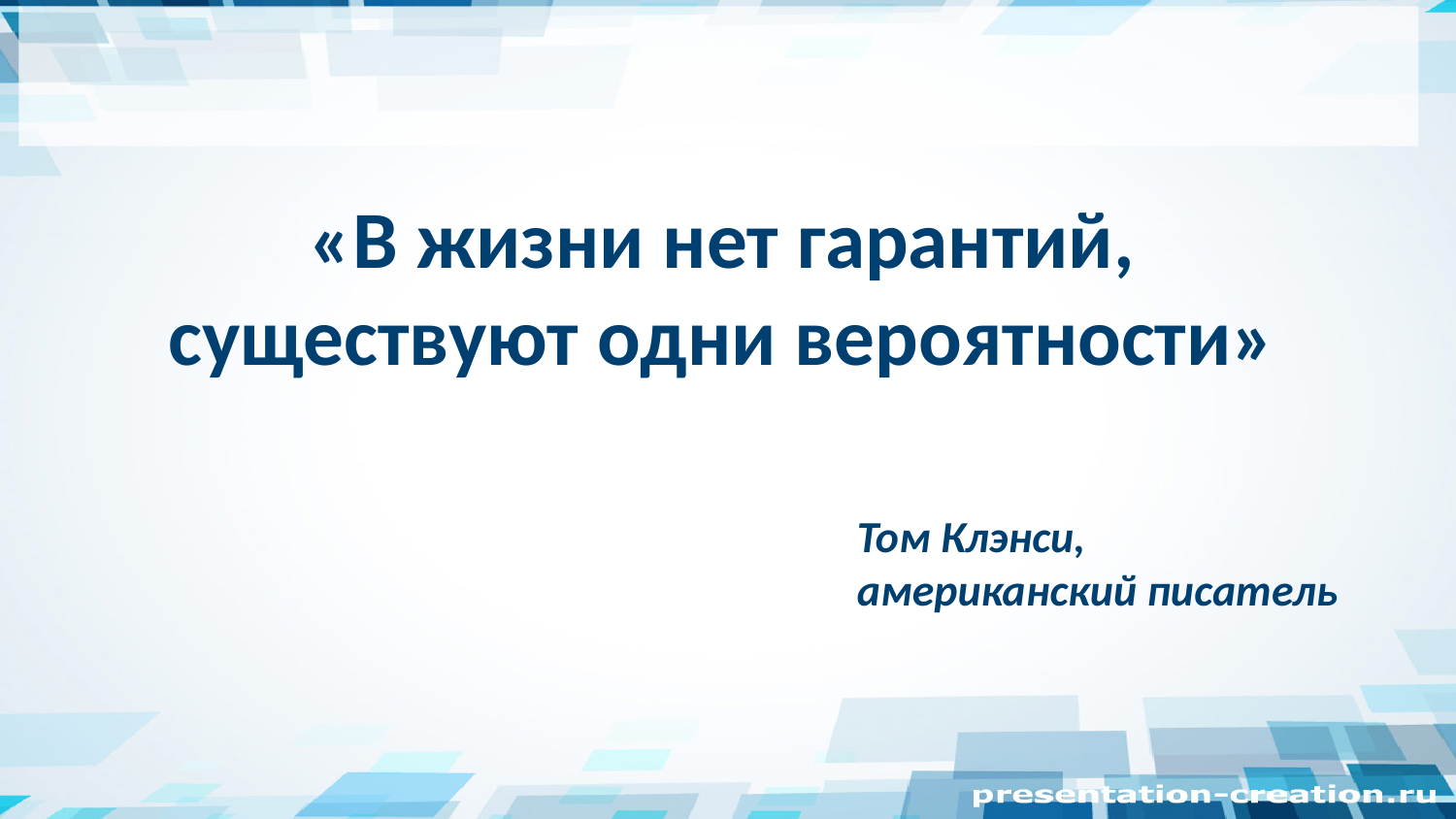

«В жизни нет гарантий, существуют одни вероятности»
Том Клэнси,  американский писатель